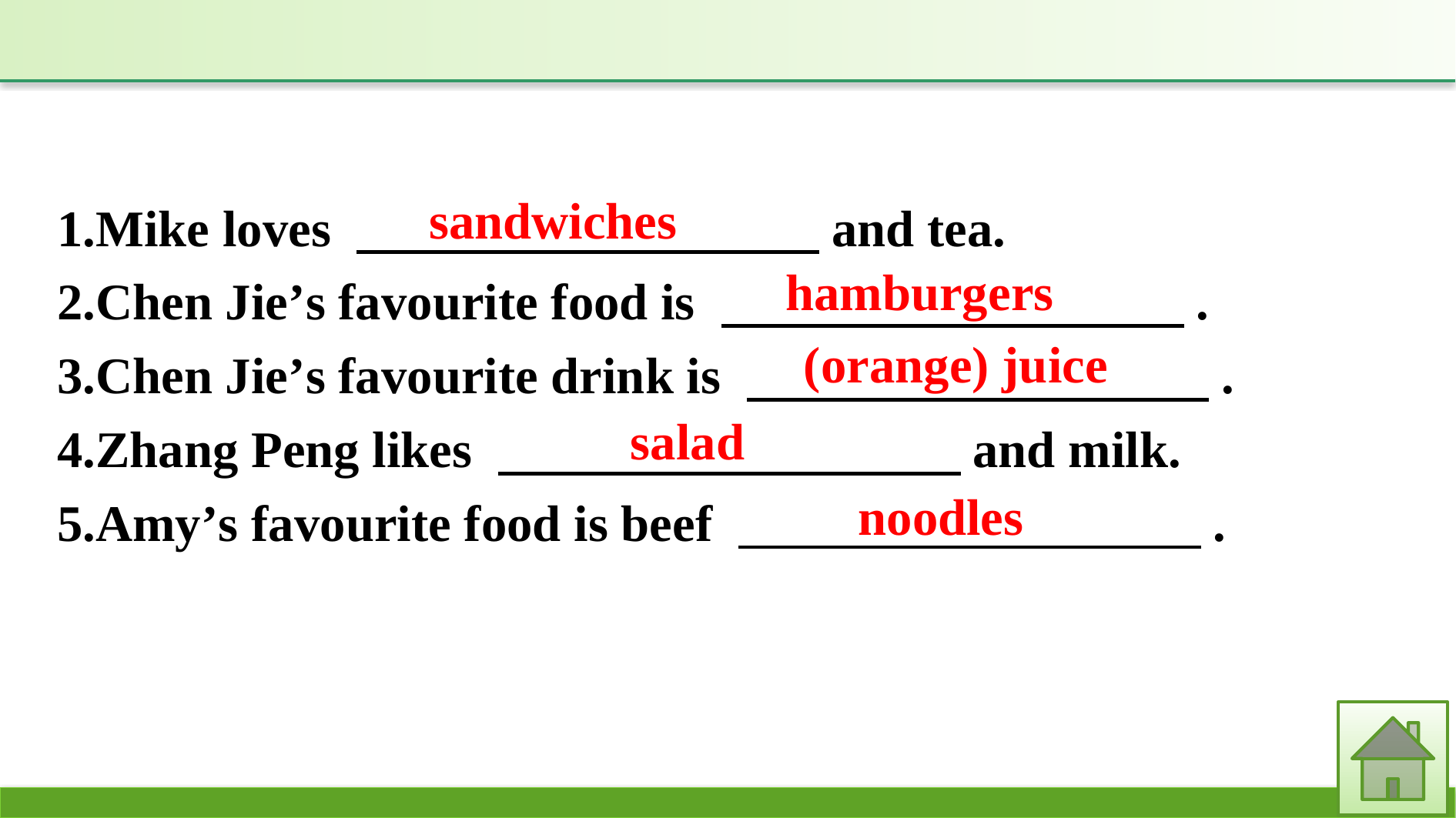

1.Mike loves 　　　　　　　　　and tea.
2.Chen Jie’s favourite food is 　　　　　　　　　.
3.Chen Jie’s favourite drink is 　　　　　　　　　.
4.Zhang Peng likes 　　　　　　　　　and milk.
5.Amy’s favourite food is beef 　　　　　　　　　.
sandwiches
hamburgers
(orange) juice
salad
noodles